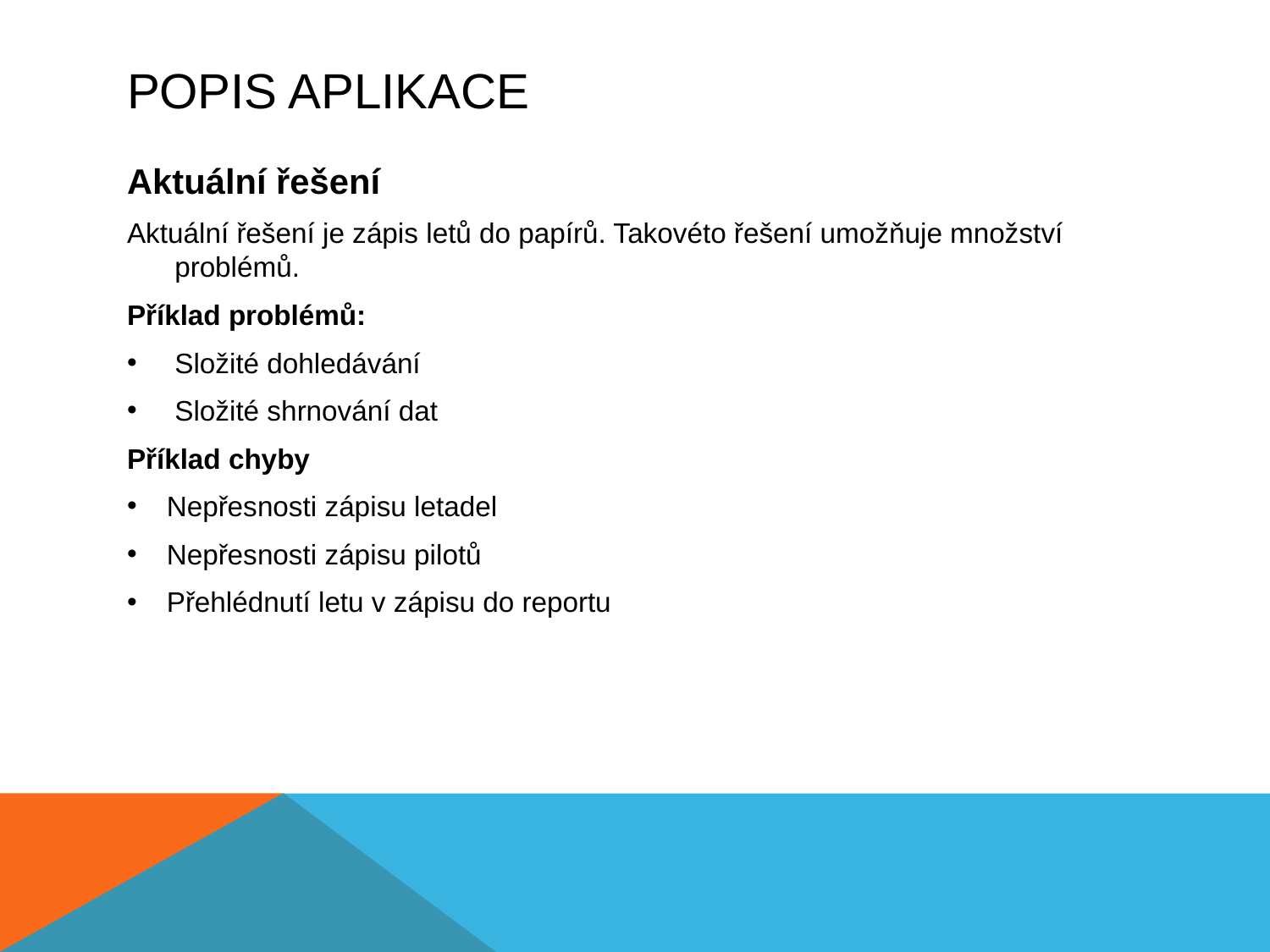

# Popis aplikace
Aktuální řešení
Aktuální řešení je zápis letů do papírů. Takovéto řešení umožňuje množství problémů.
Příklad problémů:
Složité dohledávání
Složité shrnování dat
Příklad chyby
Nepřesnosti zápisu letadel
Nepřesnosti zápisu pilotů
Přehlédnutí letu v zápisu do reportu